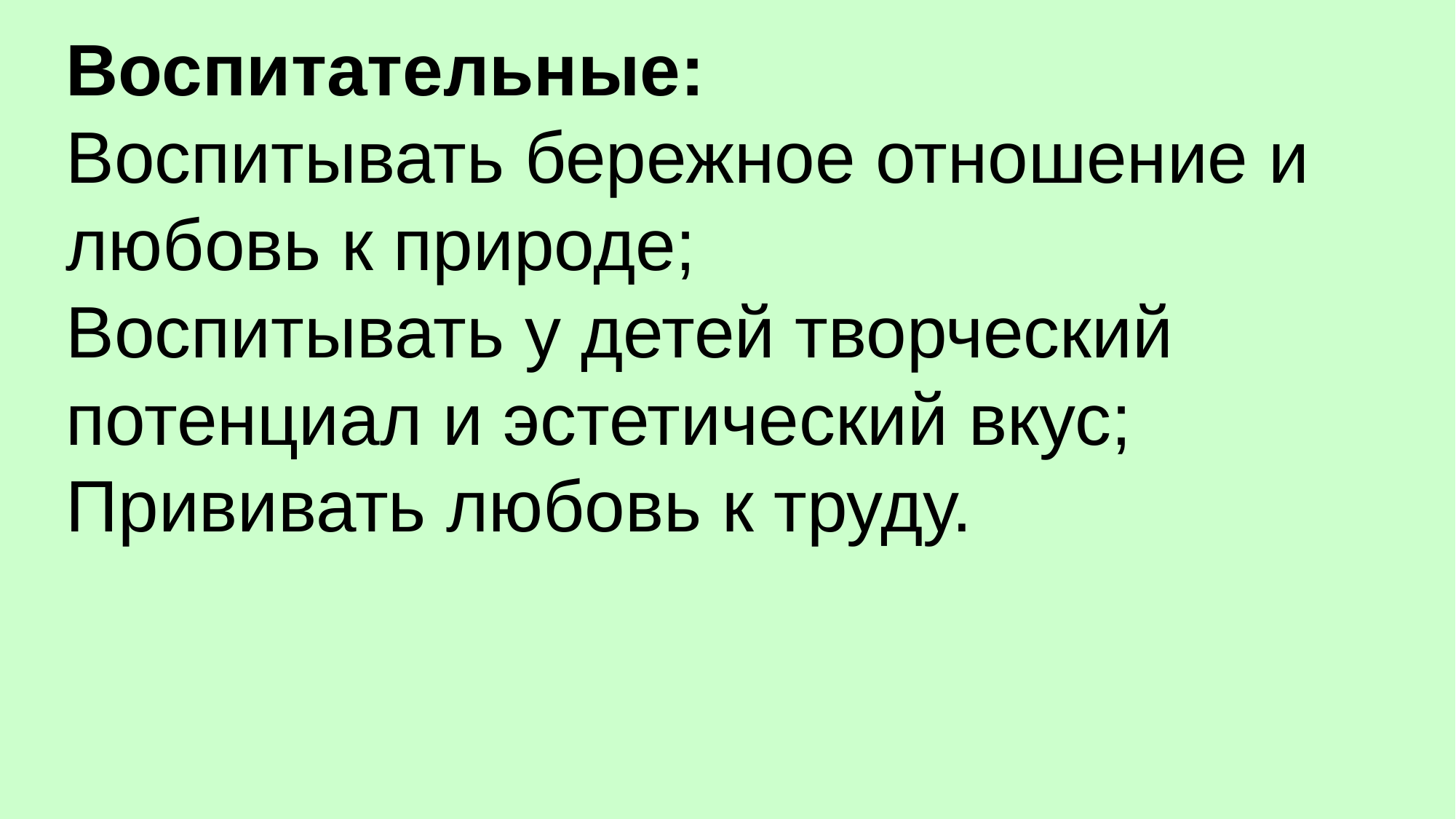

Воспитательные:
Воспитывать бережное отношение и любовь к природе;
Воспитывать у детей творческий потенциал и эстетический вкус;
Прививать любовь к труду.